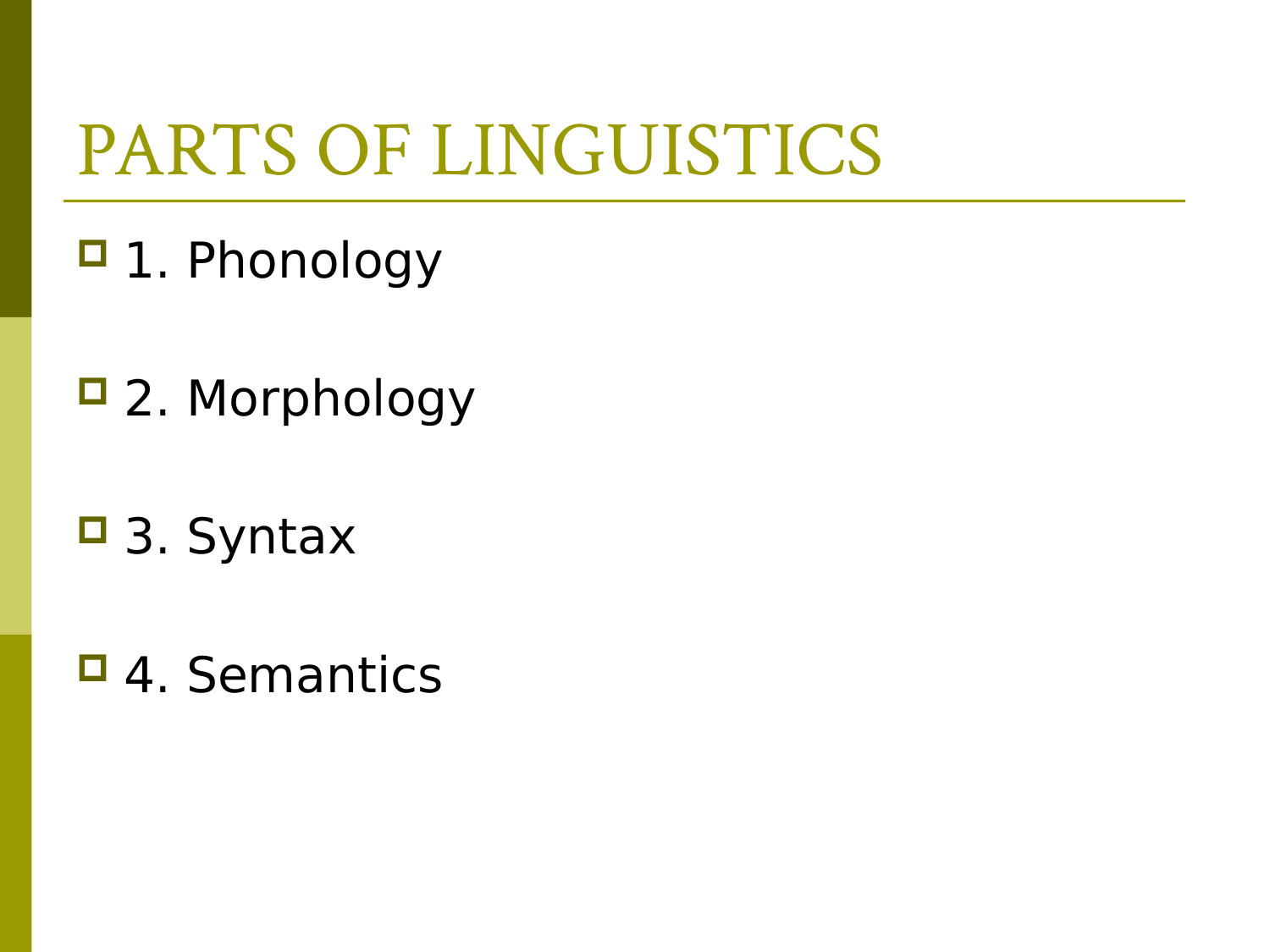

# PARTS OF LINGUISTICS
1. Phonology

2. Morphology

3. Syntax

4. Semantics